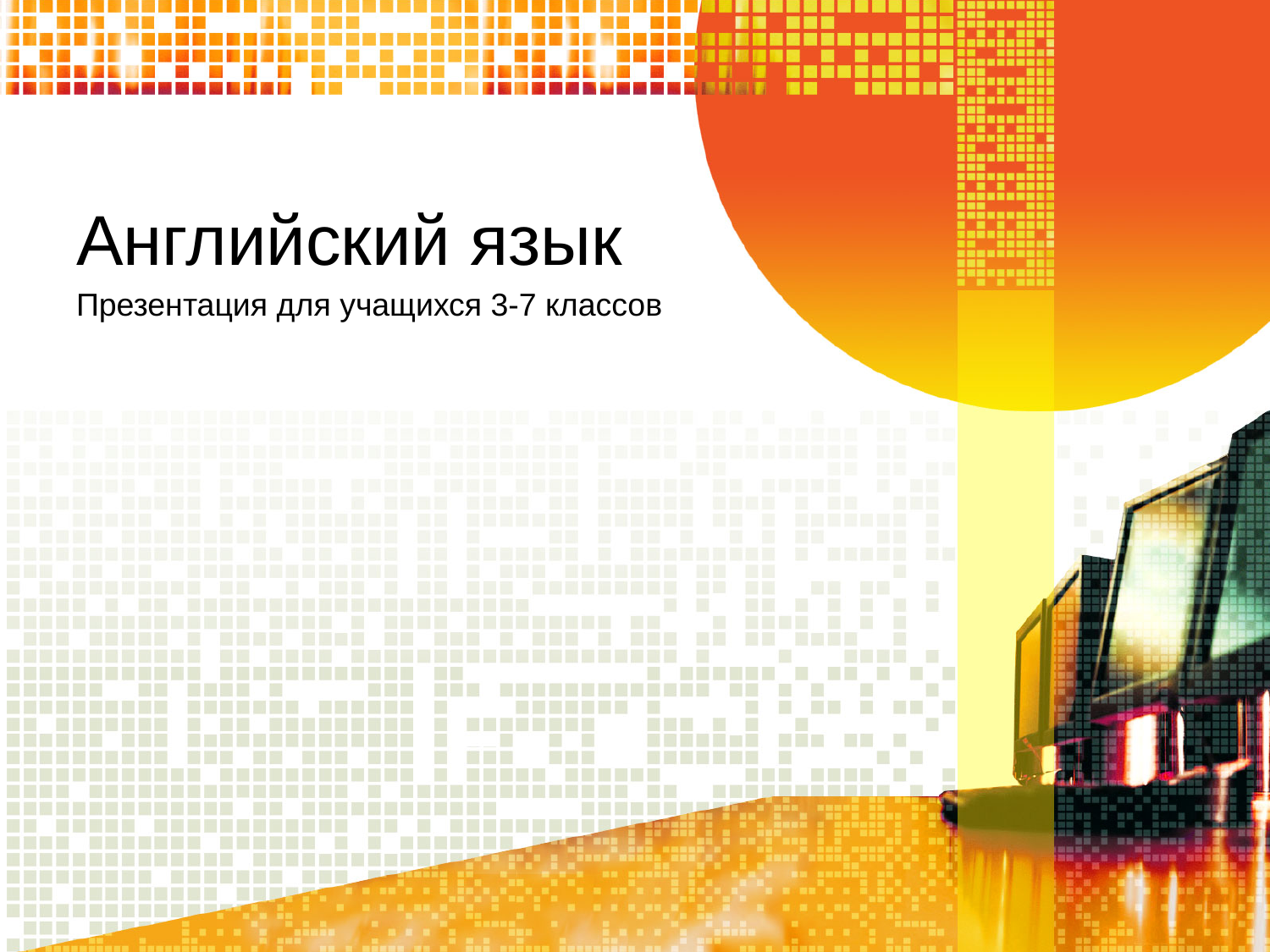

# Английский язык
Презентация для учащихся 3-7 классов